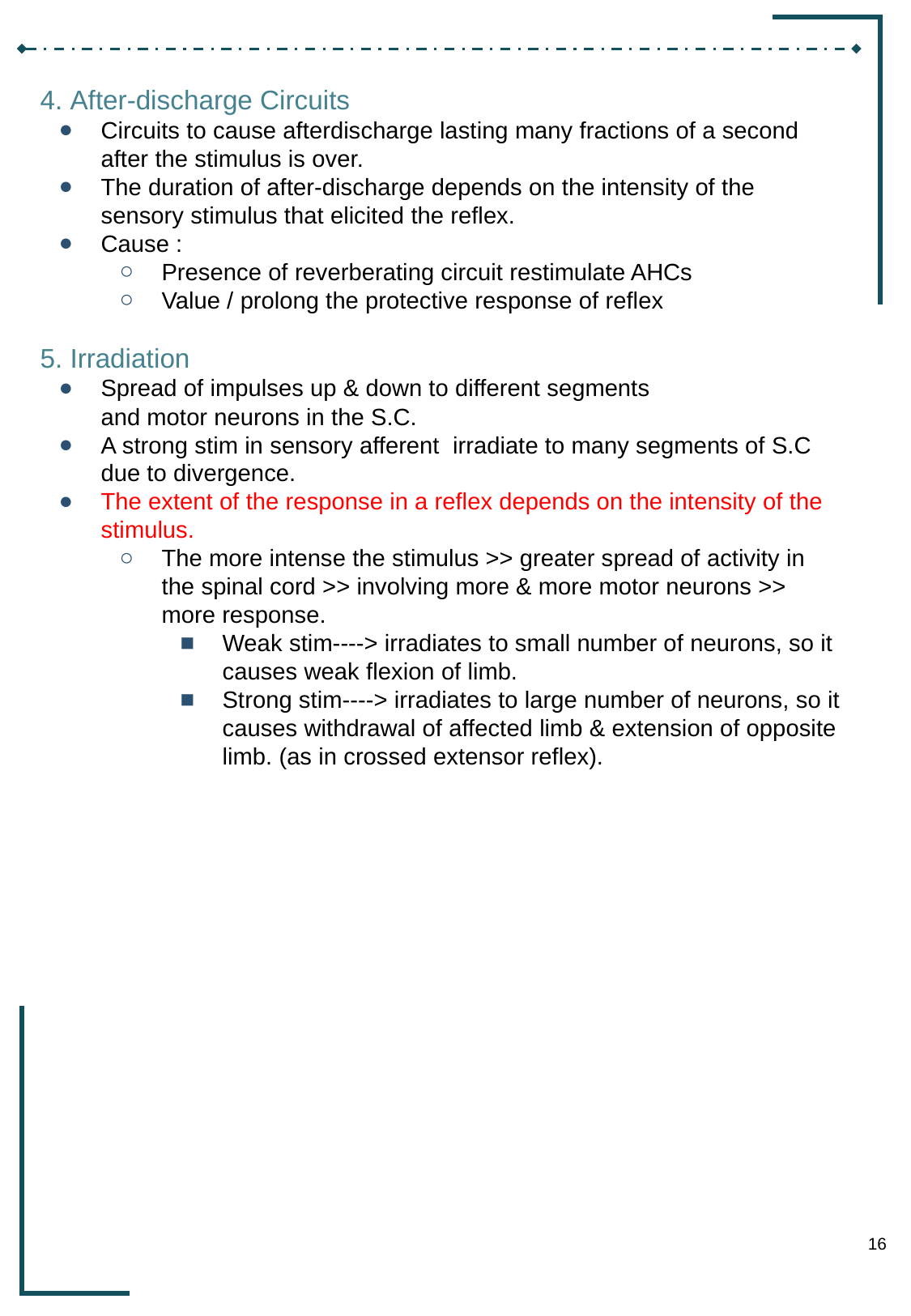

4. After-discharge Circuits
Circuits to cause afterdischarge lasting many fractions of a second after the stimulus is over.
The duration of after-discharge depends on the intensity of the sensory stimulus that elicited the reflex.
Cause :
Presence of reverberating circuit restimulate AHCs
Value / prolong the protective response of reflex
5. Irradiation
Spread of impulses up & down to different segments
and motor neurons in the S.C.
A strong stim in sensory afferent  irradiate to many segments of S.C due to divergence.
The extent of the response in a reflex depends on the intensity of the stimulus.
The more intense the stimulus >> greater spread of activity in the spinal cord >> involving more & more motor neurons >> more response.
Weak stim----> irradiates to small number of neurons, so it causes weak flexion of limb.
Strong stim----> irradiates to large number of neurons, so it causes withdrawal of affected limb & extension of opposite limb. (as in crossed extensor reflex).
16